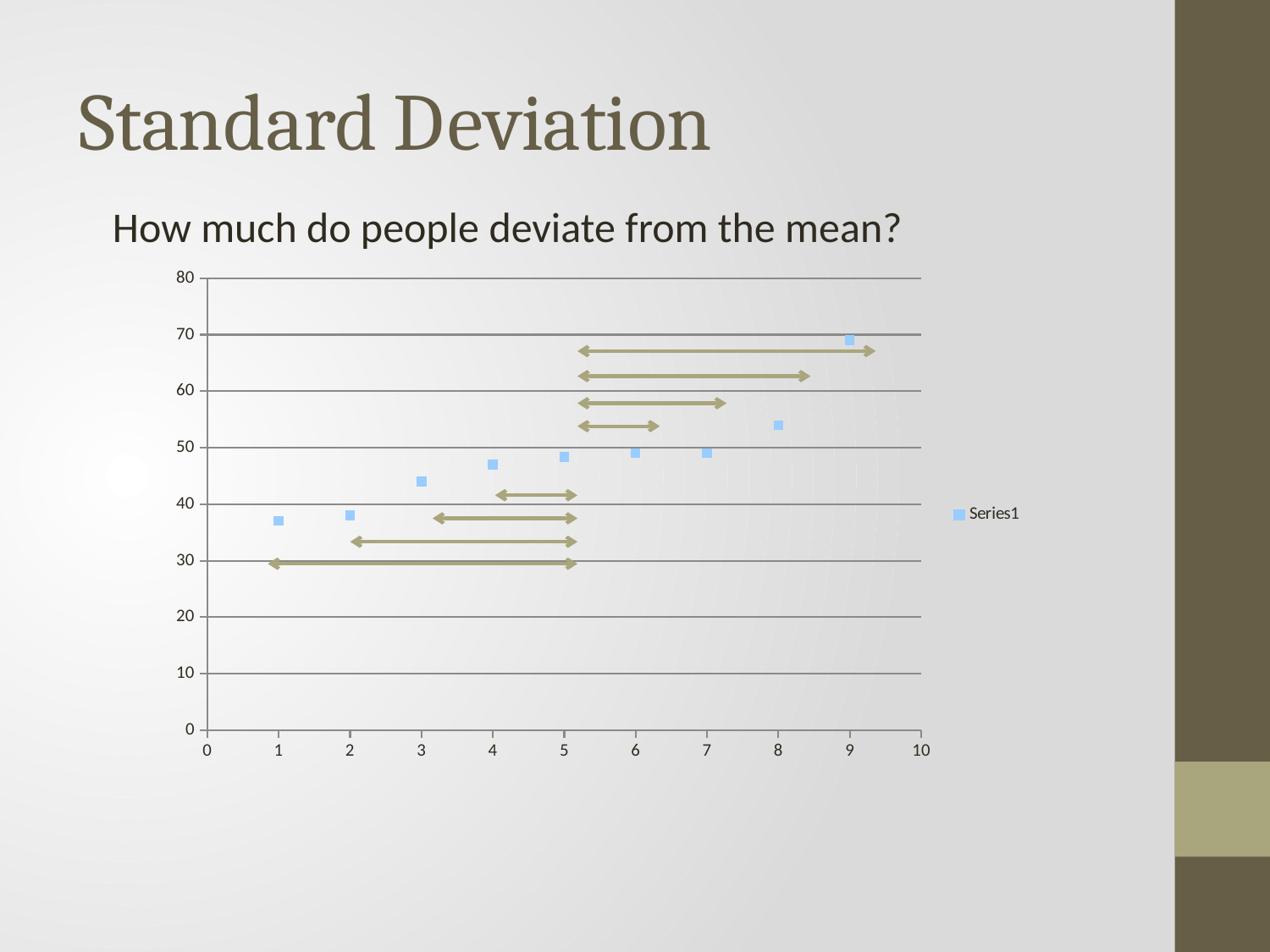

# Standard Deviation
How much do people deviate from the mean?

### Chart

| Category |  |
|---|---|